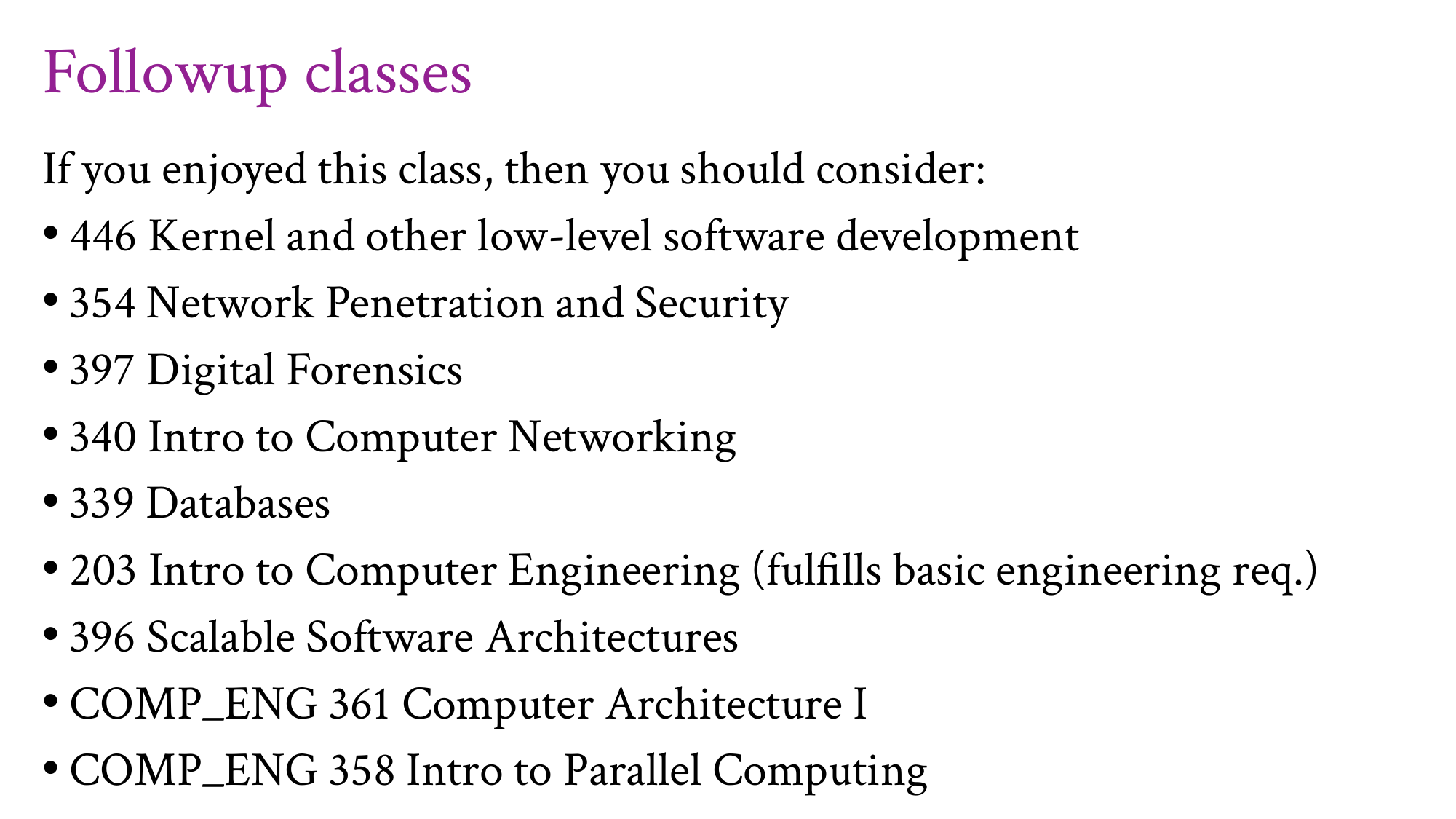

# Followup classes
If you enjoyed this class, then you should consider:
446 Kernel and other low-level software development
354 Network Penetration and Security
397 Digital Forensics
340 Intro to Computer Networking
339 Databases
203 Intro to Computer Engineering (fulfills basic engineering req.)
396 Scalable Software Architectures
COMP_ENG 361 Computer Architecture I
COMP_ENG 358 Intro to Parallel Computing